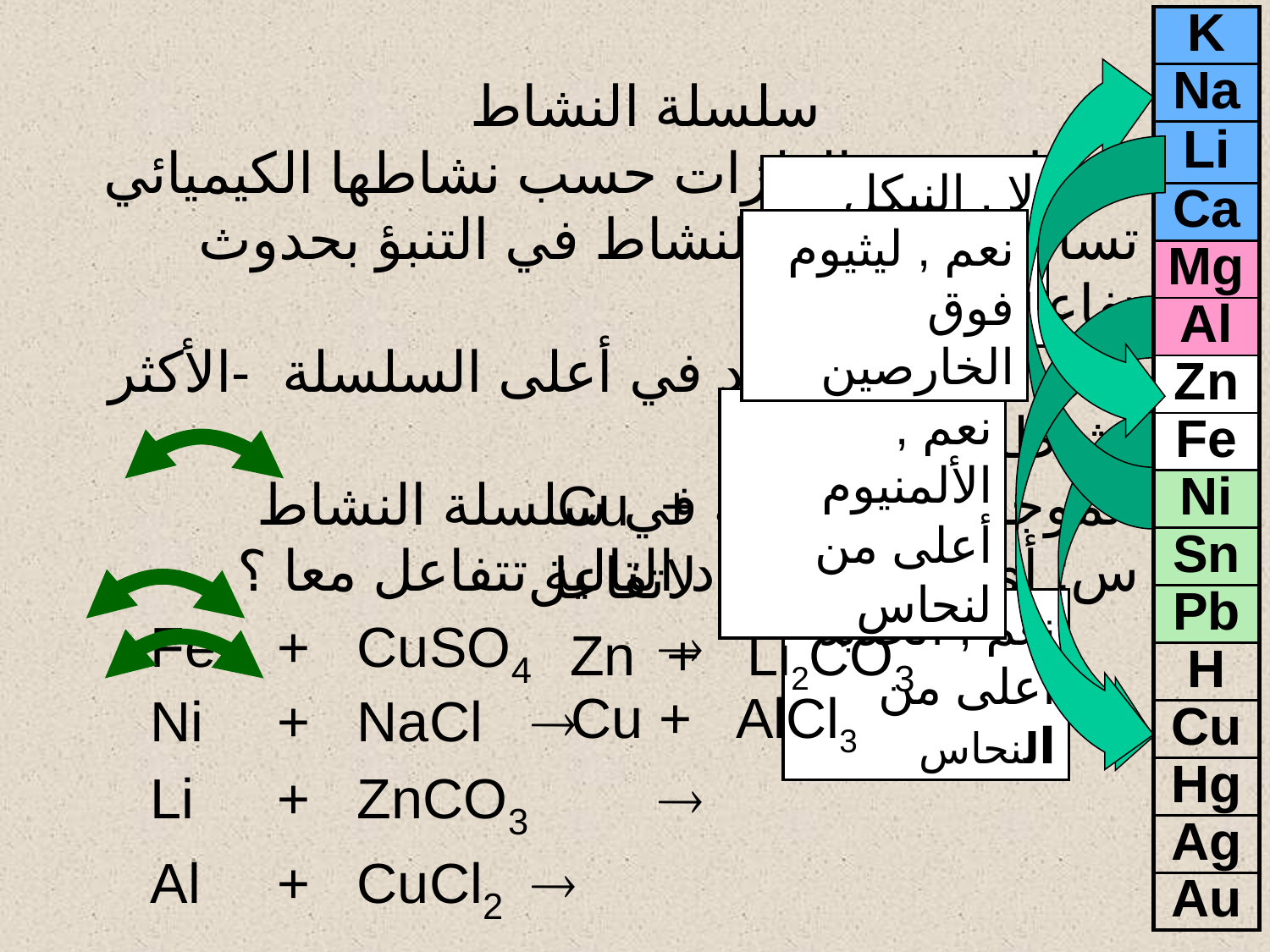

سلسلة النشاط
لاحظ ترتيب الفلزات حسب نشاطها الكيميائي
تساعدنا سلسلة النشاط في التنبؤ بحدوث تفاعلات الاحلال
يحل الفلز الموجود في أعلى السلسلة  -الأكثر نشاطا- محل الفلز
الموجود أسفل منه في سلسلة النشاط
س: أي أزواج المواد التالية تتفاعل معا ؟
	Fe	+   CuSO4 	→
	Ni	+   NaCl 	→
	Li	+   ZnCO3 	→
	Al	+   CuCl2 	→
| K |
| --- |
| Na |
| Li |
| Ca |
| Mg |
| Al |
| Zn |
| Fe |
| Ni |
| Sn |
| Pb |
| H |
| Cu |
| Hg |
| Ag |
| Au |

لا , النيكل أسفل
الصوديوم

نعم , ليثيوم  فوق الخارصين

نعم , الألمنيوم أعلى من لنحاس

نعم , الحديد أعلى من النحاس

Cu  +  Fe2(SO4)3
لاتفاعل

Zn  +   Li2CO3

Cu +   AlCl3